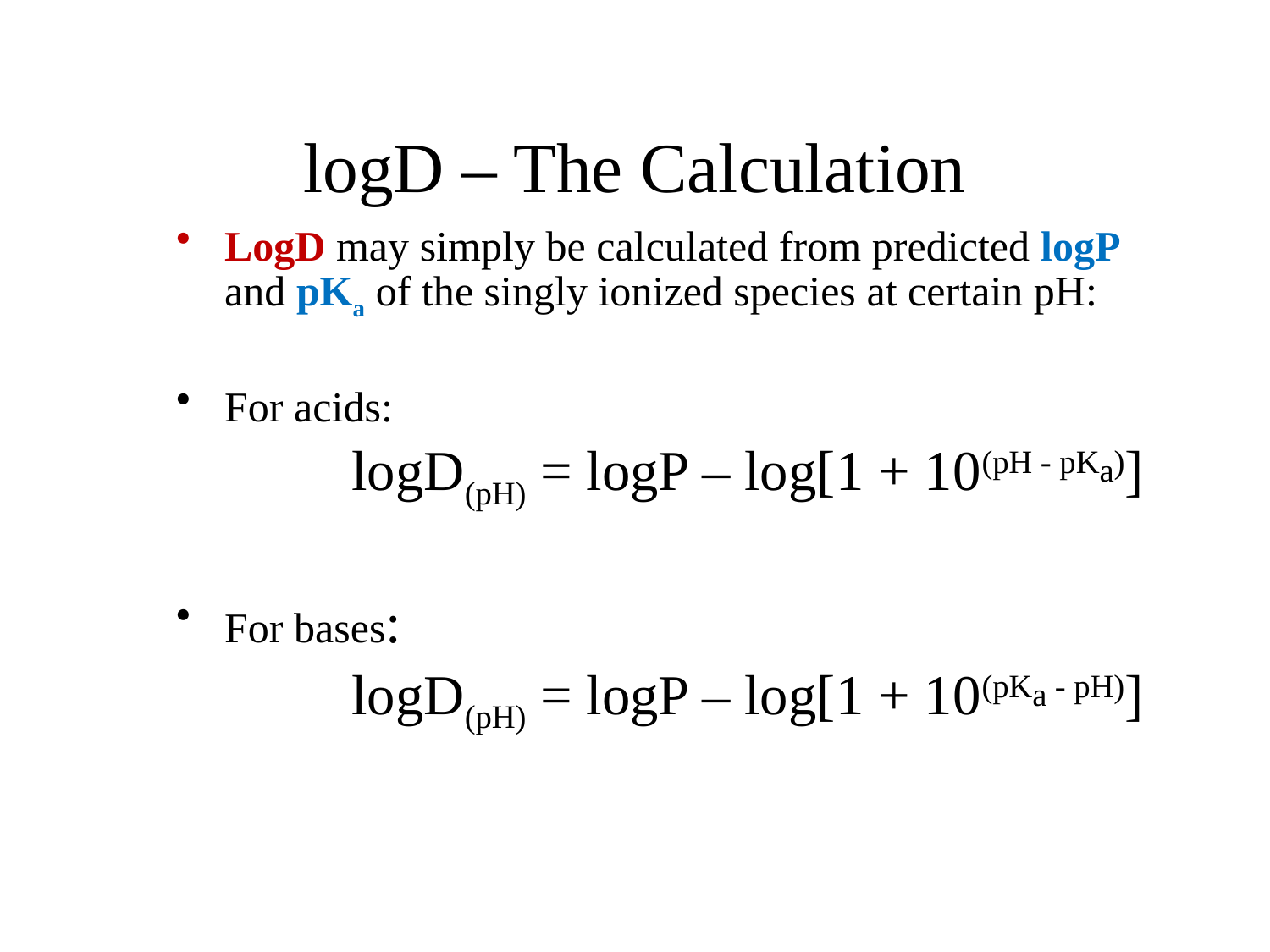

# logD – The Calculation

LogD may simply be calculated from predicted logP and pKa of the singly ionized species at certain pH:

For acids:
		logD(pH) = logP – log[1 + 10(pH - pKa)]

For bases:
		logD(pH) = logP – log[1 + 10(pKa - pH)]